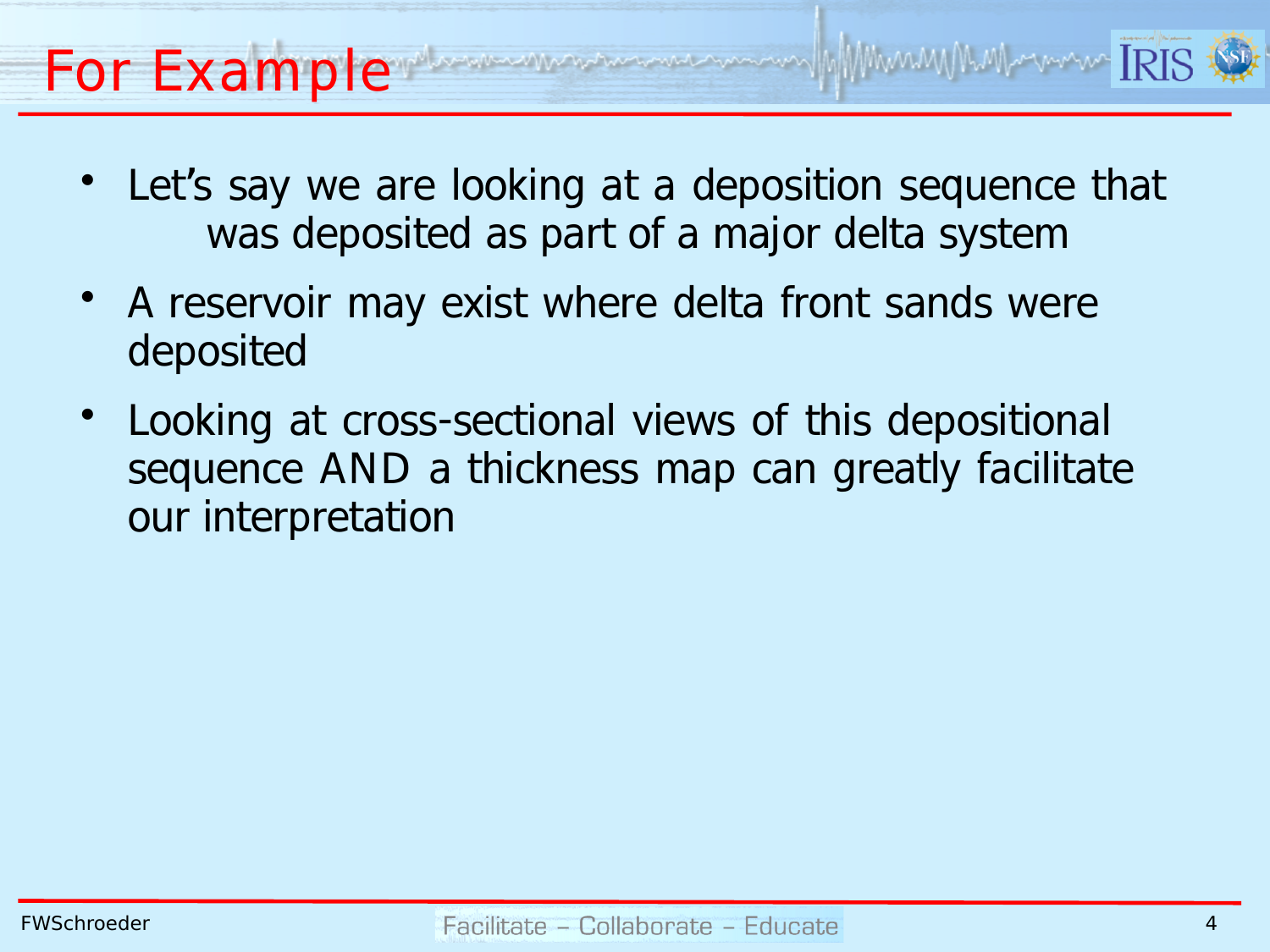

# For Example
Let’s say we are looking at a deposition sequence that 	was deposited as part of a major delta system
A reservoir may exist where delta front sands were 	deposited
Looking at cross-sectional views of this depositional 	sequence AND a thickness map can greatly facilitate 	our interpretation